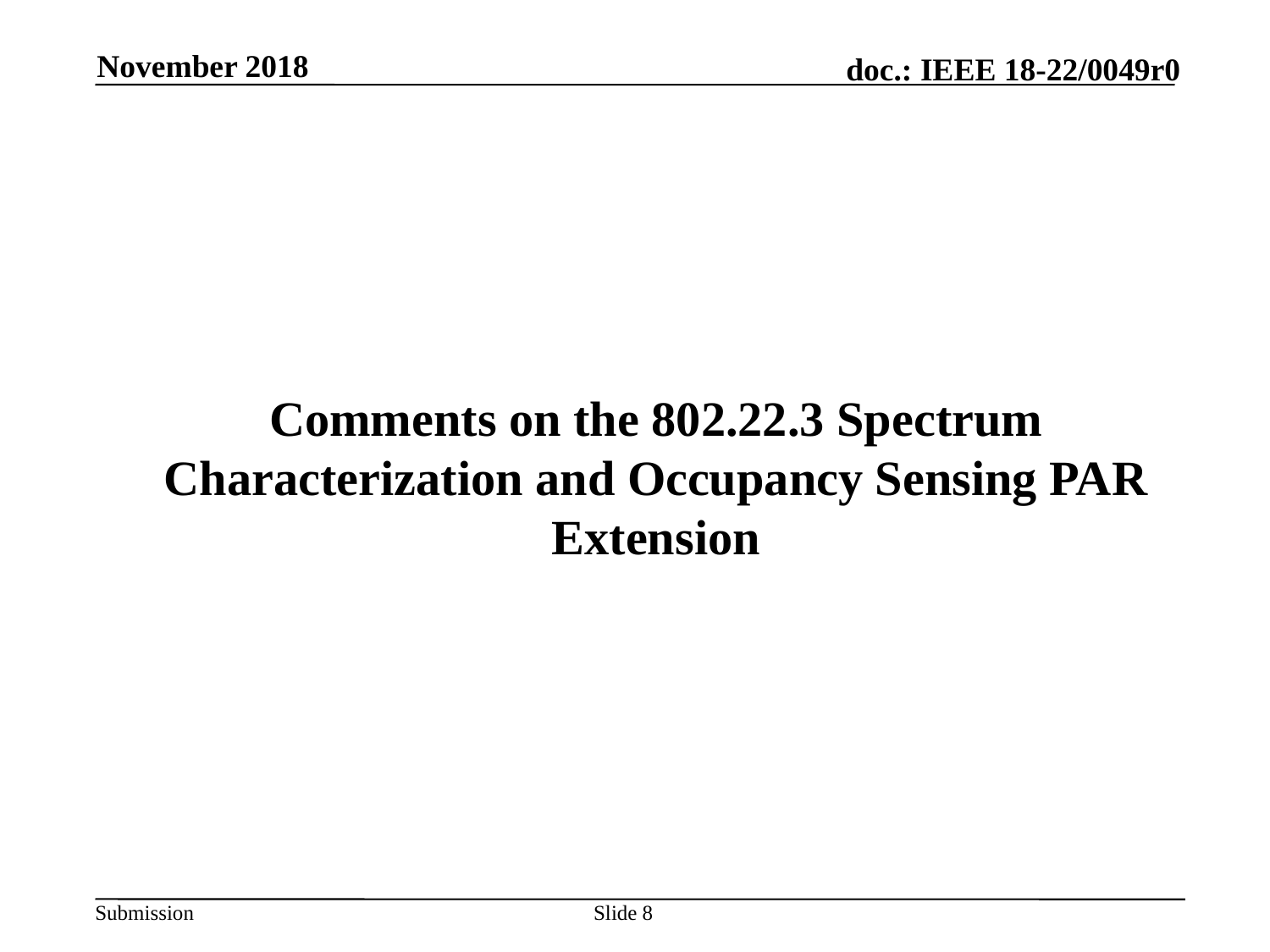

November 2018
# Comments on the 802.22.3 Spectrum Characterization and Occupancy Sensing PAR Extension
Slide 8